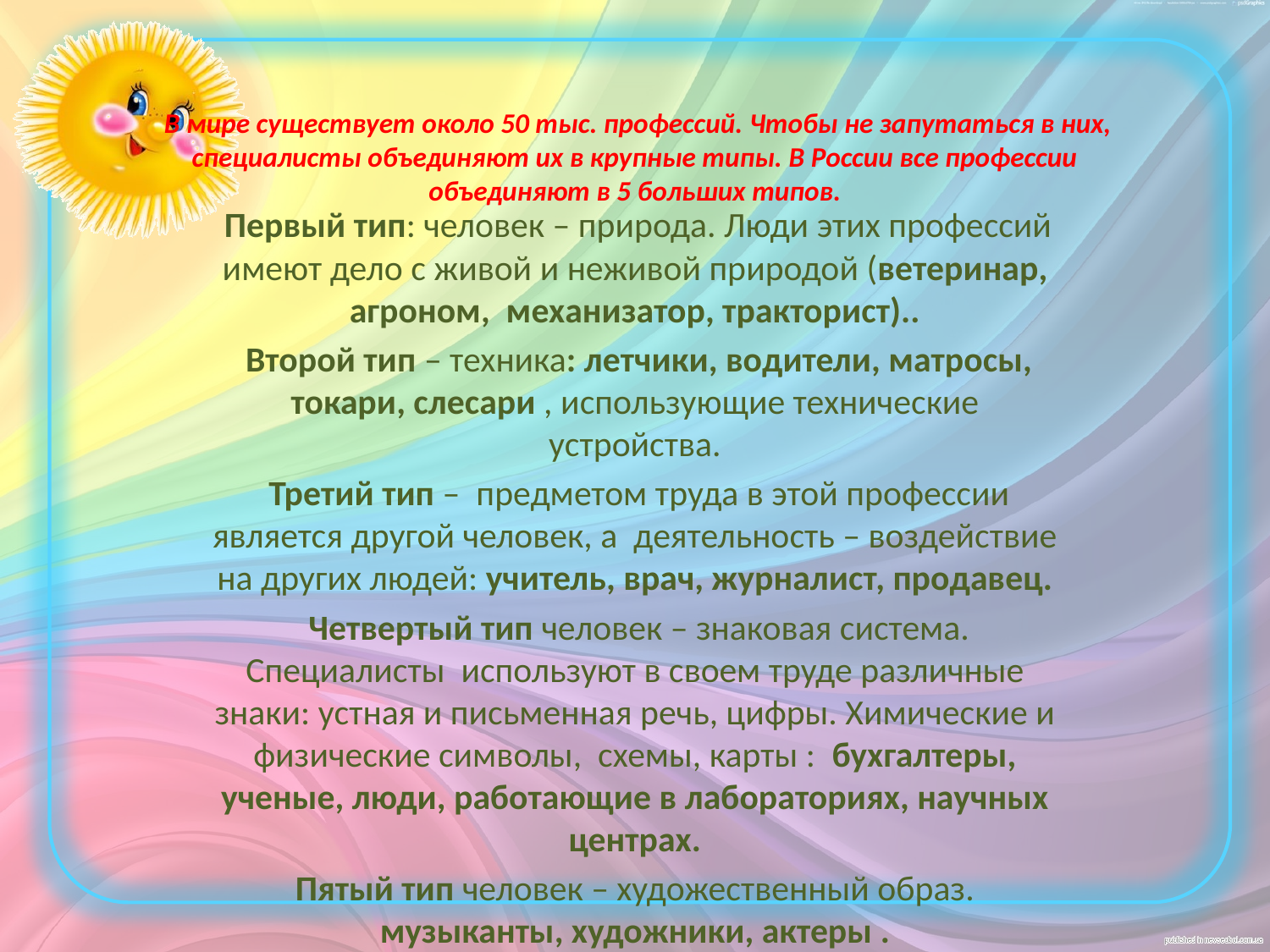

# В мире существует около 50 тыс. профессий. Чтобы не запутаться в них, специалисты объединяют их в крупные типы. В России все профессии объединяют в 5 больших типов.
 Первый тип: человек – природа. Люди этих профессий имеют дело с живой и неживой природой (ветеринар, агроном,  механизатор, тракторист)..
 Второй тип – техника: летчики, водители, матросы, токари, слесари , использующие технические устройства.
 Третий тип –  предметом труда в этой профессии является другой человек, а  деятельность – воздействие на других людей: учитель, врач, журналист, продавец.
 Четвертый тип человек – знаковая система. Специалисты  используют в своем труде различные знаки: устная и письменная речь, цифры. Химические и физические символы,  схемы, карты :  бухгалтеры, ученые, люди, работающие в лабораториях, научных центрах.
 Пятый тип человек – художественный образ.  музыканты, художники, актеры .